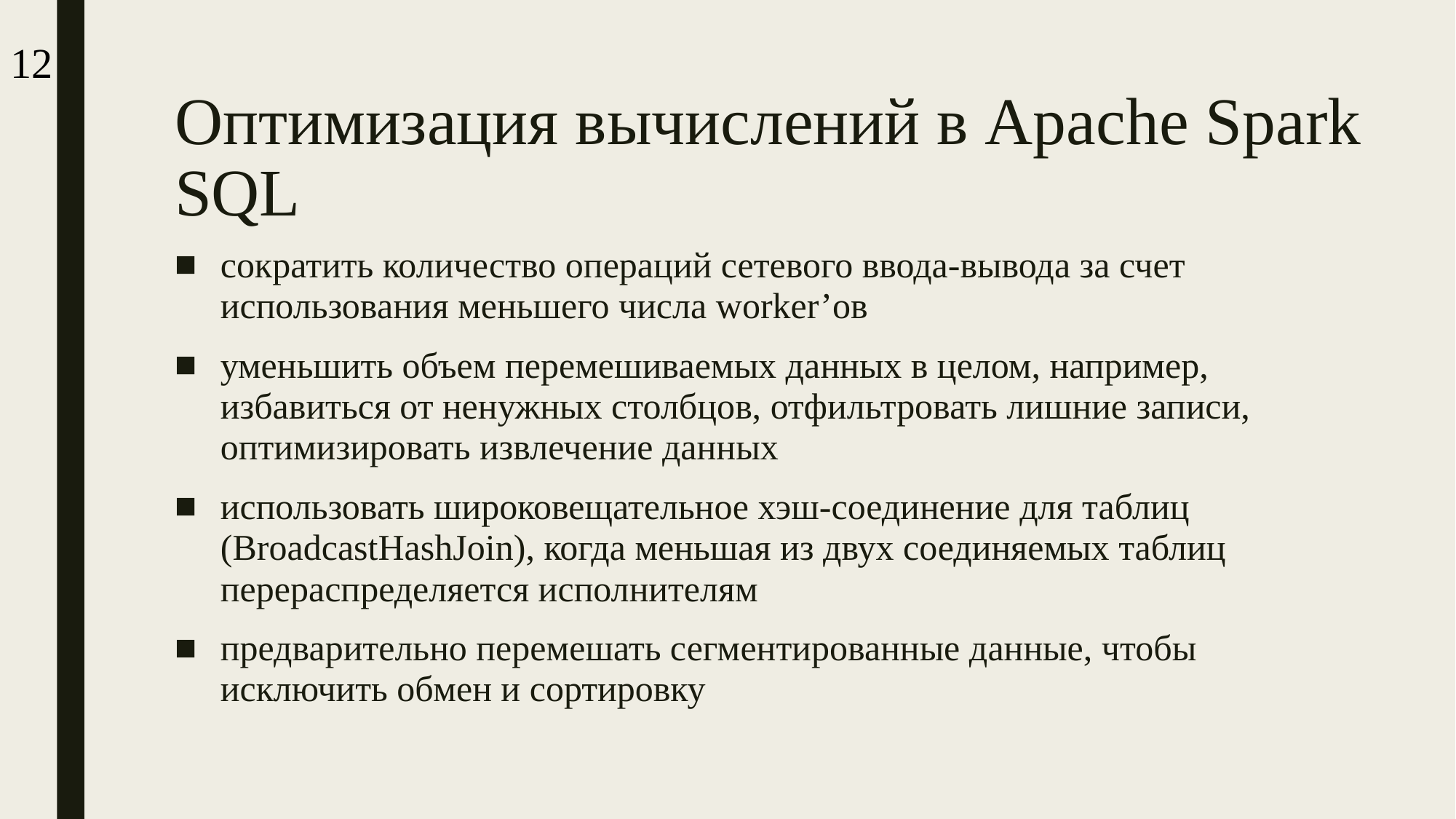

12
# Оптимизация вычислений в Apache Spark SQL
сократить количество операций сетевого ввода-вывода за счет использования меньшего числа worker’ов
уменьшить объем перемешиваемых данных в целом, например, избавиться от ненужных столбцов, отфильтровать лишние записи, оптимизировать извлечение данных
использовать широковещательное хэш-соединение для таблиц (BroadcastHashJoin), когда меньшая из двух соединяемых таблиц перераспределяется исполнителям
предварительно перемешать сегментированные данные, чтобы исключить обмен и сортировку